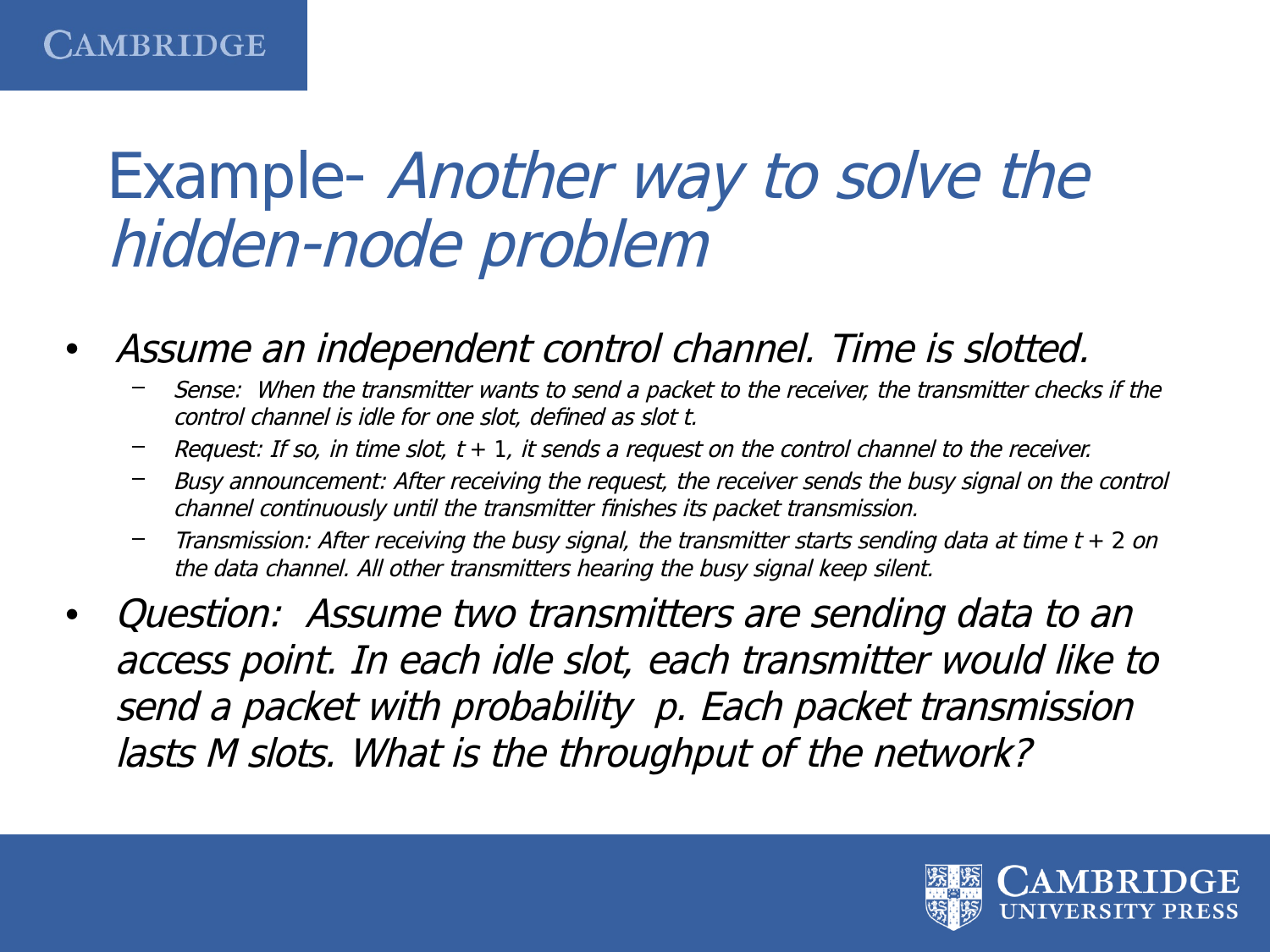

# Example- Another way to solve the hidden-node problem
Assume an independent control channel. Time is slotted.
Sense:  When the transmitter wants to send a packet to the receiver, the transmitter checks if the control channel is idle for one slot, defined as slot t.
Request: If so, in time slot, t + 1, it sends a request on the control channel to the receiver.
Busy announcement: After receiving the request, the receiver sends the busy signal on the control channel continuously until the transmitter finishes its packet transmission.
Transmission: After receiving the busy signal, the transmitter starts sending data at time t + 2 on the data channel. All other transmitters hearing the busy signal keep silent.
Question:  Assume two transmitters are sending data to an access point. In each idle slot, each transmitter would like to send a packet with probability  p. Each packet transmission lasts M slots. What is the throughput of the network?